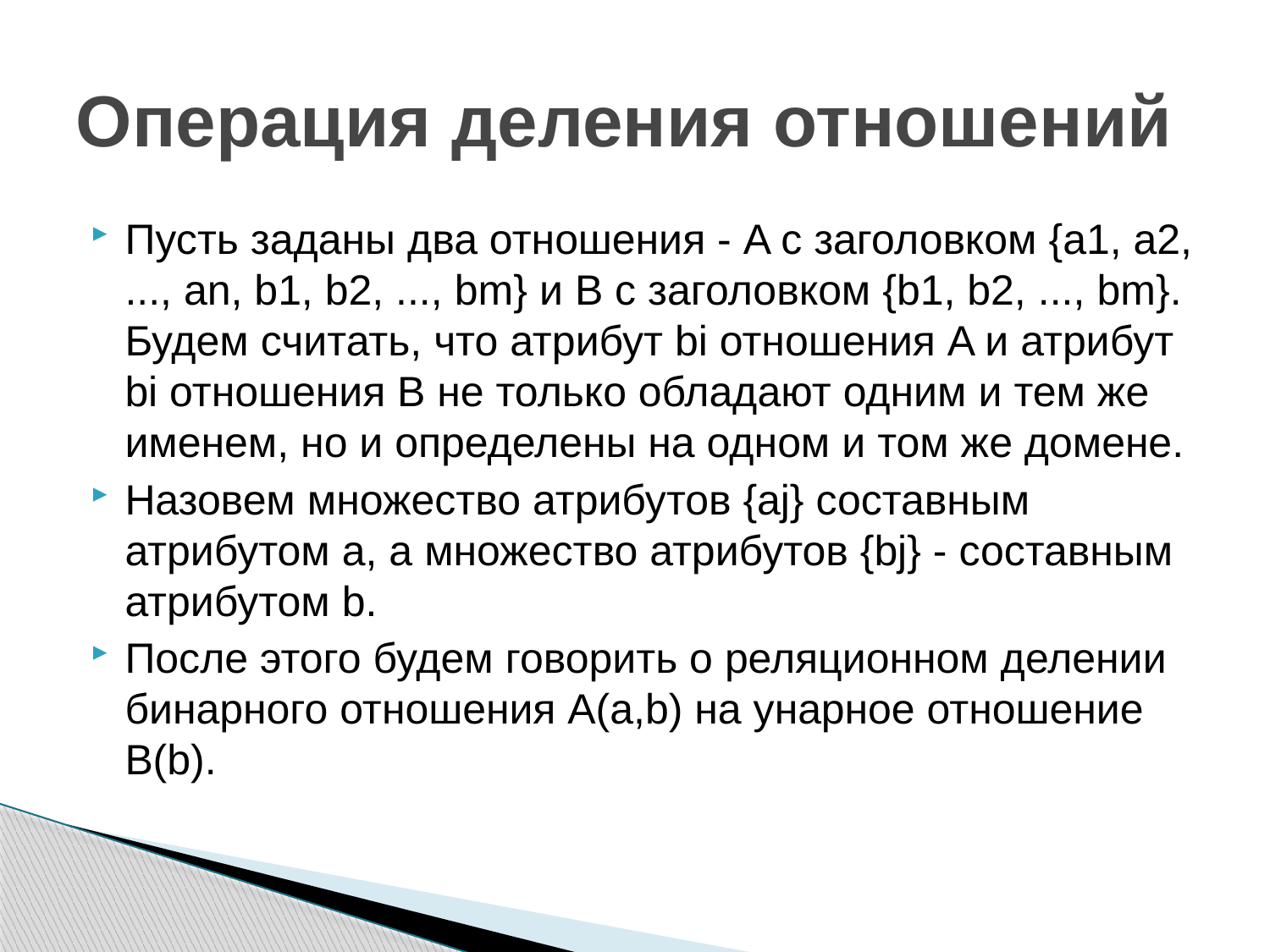

# Операция деления отношений
Пусть заданы два отношения - A с заголовком {a1, a2, ..., an, b1, b2, ..., bm} и B с заголовком {b1, b2, ..., bm}. Будем считать, что атрибут bi отношения A и атрибут bi отношения B не только обладают одним и тем же именем, но и определены на одном и том же домене.
Назовем множество атрибутов {aj} составным атрибутом a, а множество атрибутов {bj} - составным атрибутом b.
После этого будем говорить о реляционном делении бинарного отношения A(a,b) на унарное отношение B(b).